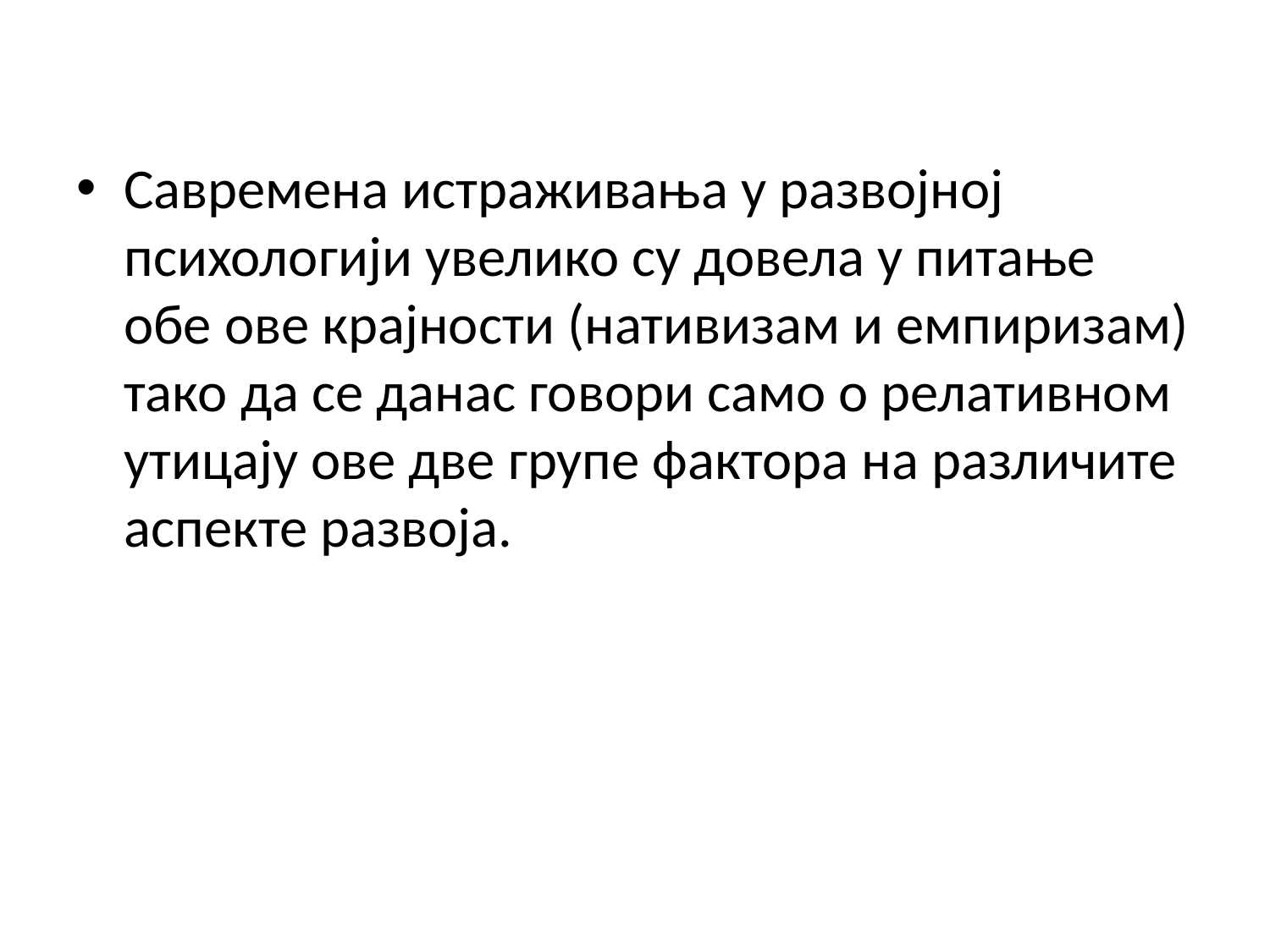

Савремена истраживања у развојној психологији увелико су довела у питање обе ове крајности (нативизам и емпиризам) тако да се данас говори само о релативном утицају ове две групе фактора на различите аспекте развоја.